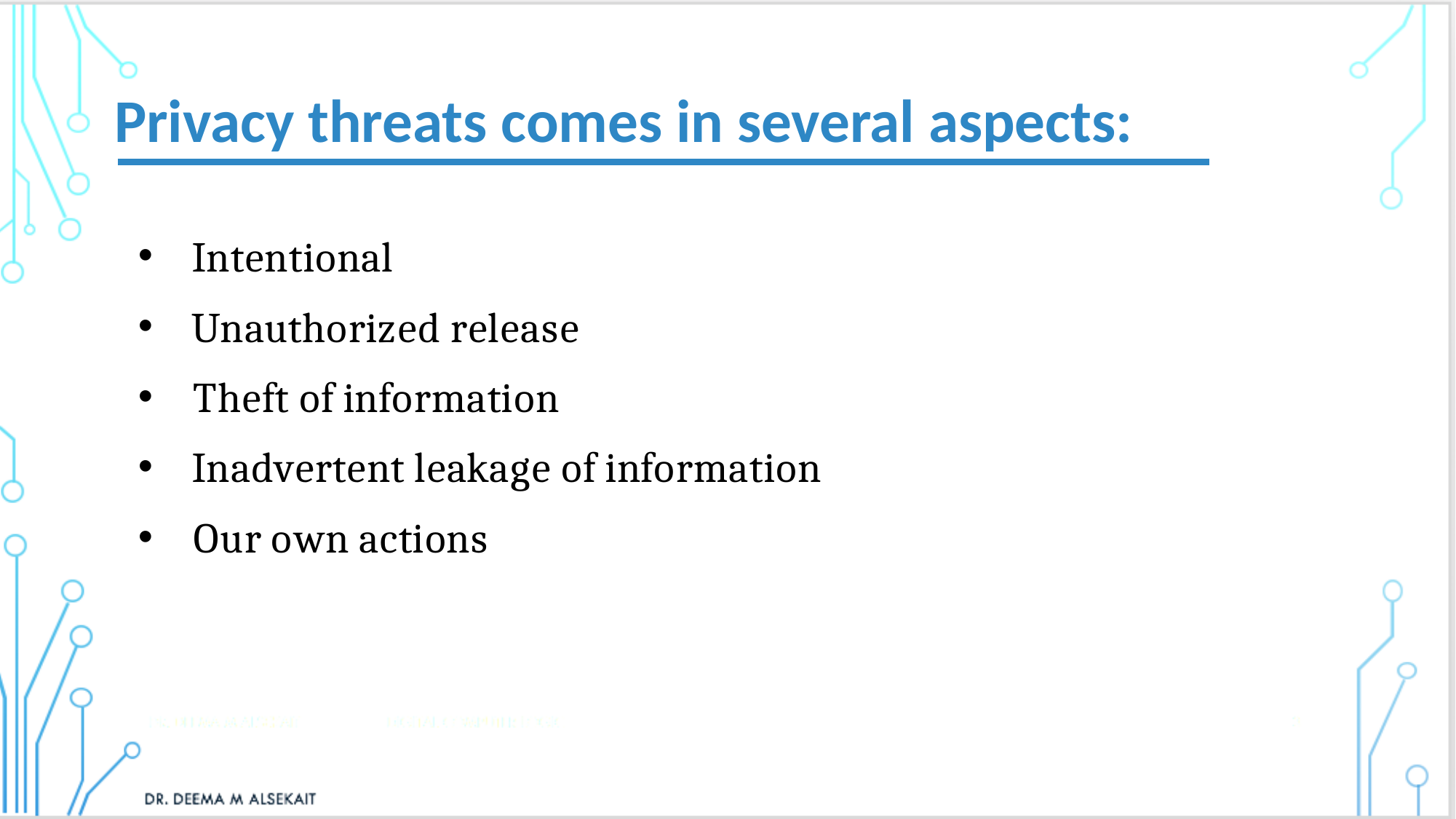

Privacy threats comes in several aspects:
Intentional
Unauthorized release
Theft of information
Inadvertent leakage of information
Our own actions